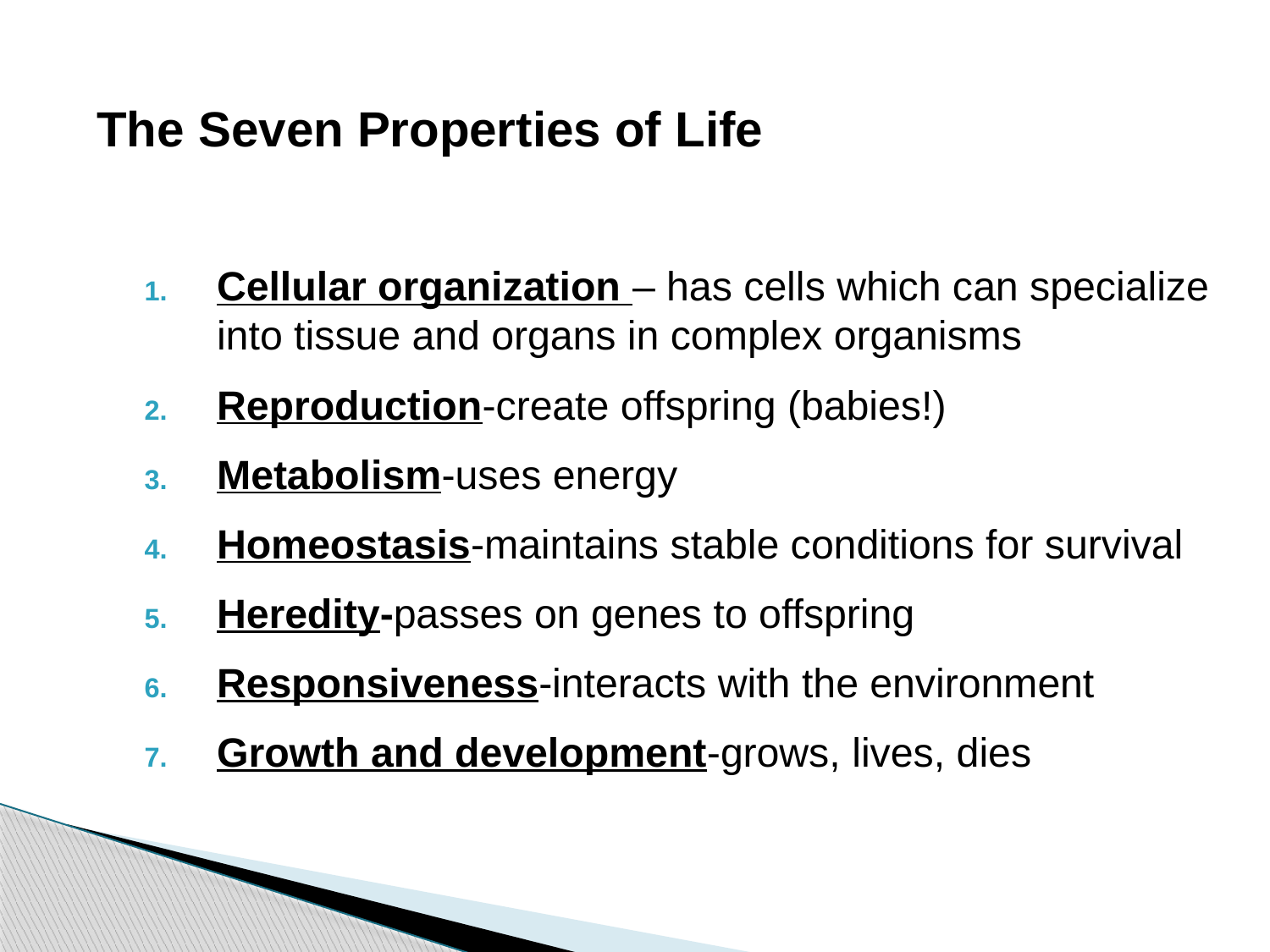

Chapter 1
The Seven Properties of Life
Cellular organization – has cells which can specialize into tissue and organs in complex organisms
Reproduction-create offspring (babies!)
Metabolism-uses energy
Homeostasis-maintains stable conditions for survival
Heredity-passes on genes to offspring
Responsiveness-interacts with the environment
Growth and development-grows, lives, dies